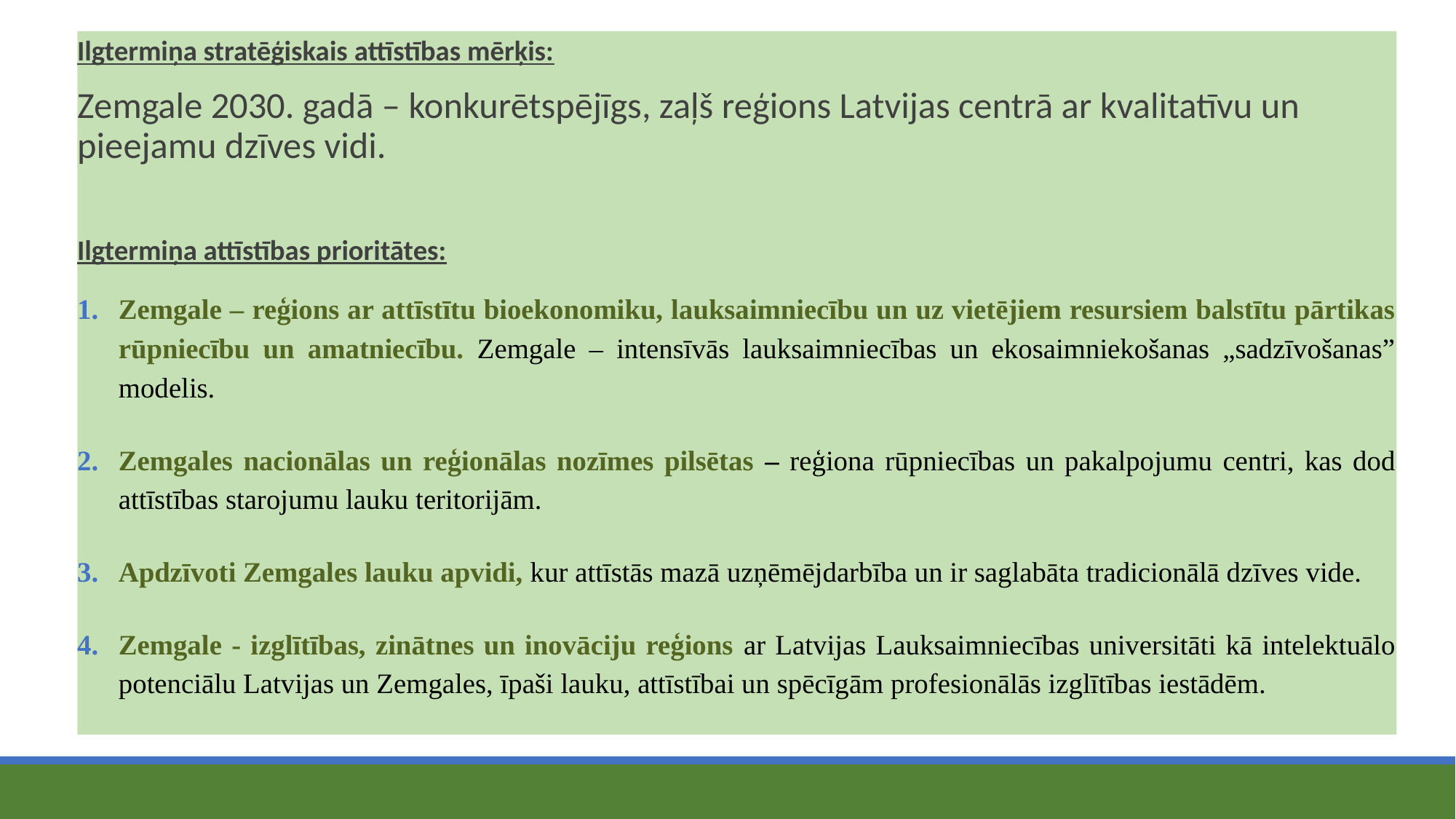

Ilgtermiņa stratēģiskais attīstības mērķis:
Zemgale 2030. gadā – konkurētspējīgs, zaļš reģions Latvijas centrā ar kvalitatīvu un pieejamu dzīves vidi.

Ilgtermiņa attīstības prioritātes:
Zemgale – reģions ar attīstītu bioekonomiku, lauksaimniecību un uz vietējiem resursiem balstītu pārtikas rūpniecību un amatniecību. Zemgale – intensīvās lauksaimniecības un ekosaimniekošanas „sadzīvošanas” modelis.
Zemgales nacionālas un reģionālas nozīmes pilsētas – reģiona rūpniecības un pakalpojumu centri, kas dod attīstības starojumu lauku teritorijām.
Apdzīvoti Zemgales lauku apvidi, kur attīstās mazā uzņēmējdarbība un ir saglabāta tradicionālā dzīves vide.
Zemgale - izglītības, zinātnes un inovāciju reģions ar Latvijas Lauksaimniecības universitāti kā intelektuālo potenciālu Latvijas un Zemgales, īpaši lauku, attīstībai un spēcīgām profesionālās izglītības iestādēm.